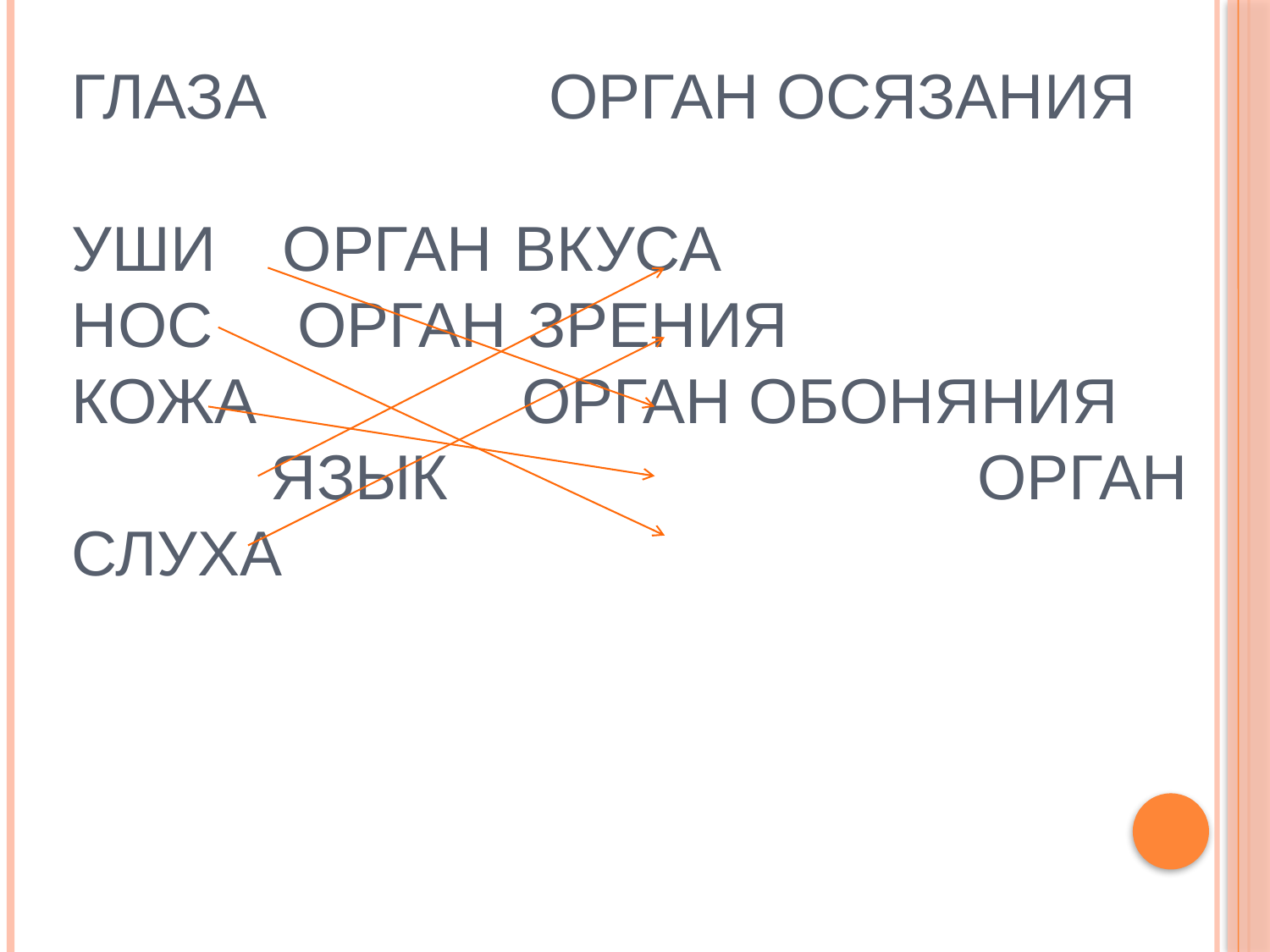

# Глаза                орган осязания Уши   орган вкуса Нос    орган зрения Кожа               орган обоняния              Язык                        орган слуха